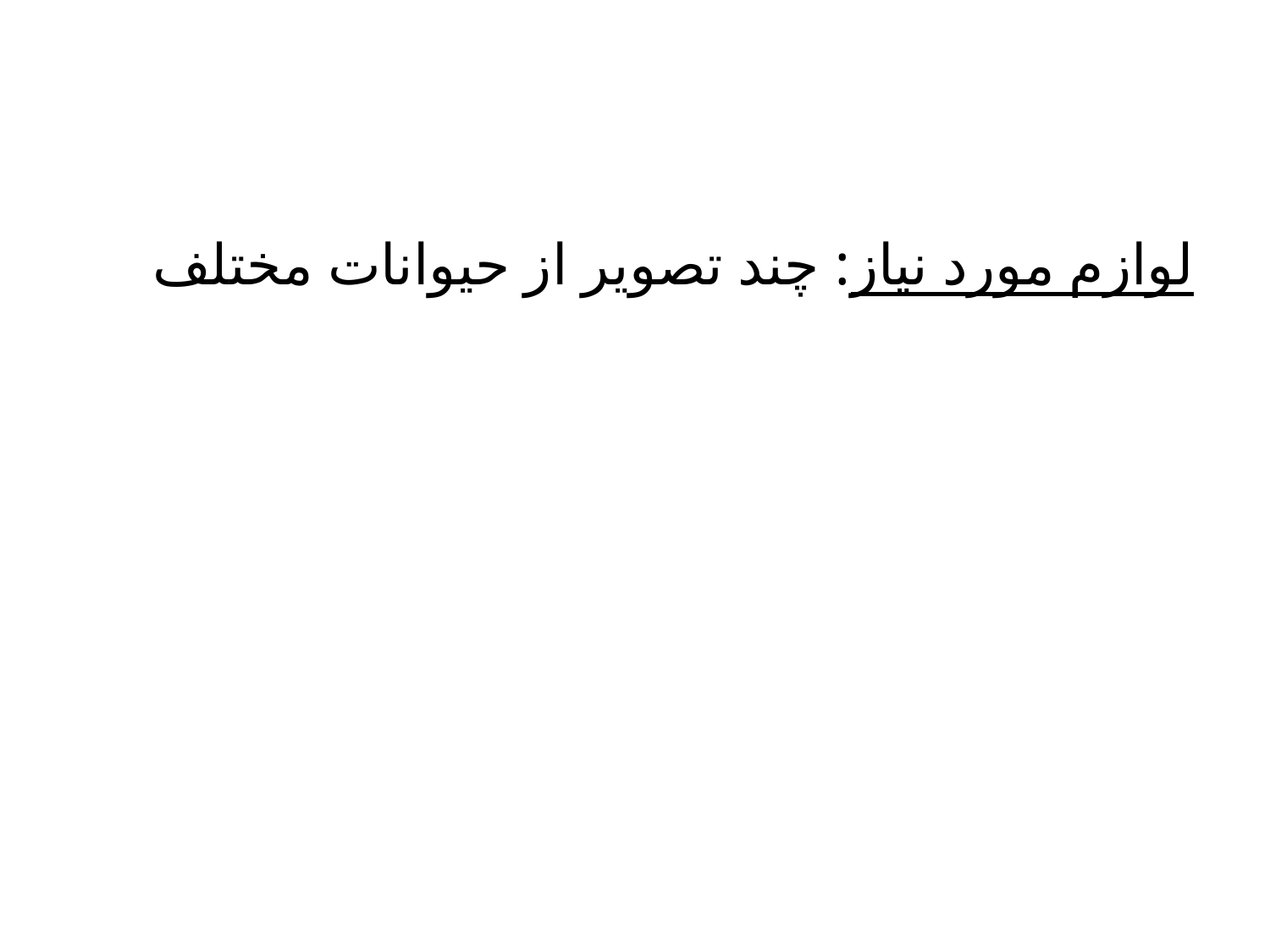

#
لوازم مورد نیاز: چند تصویر از حیوانات مختلف